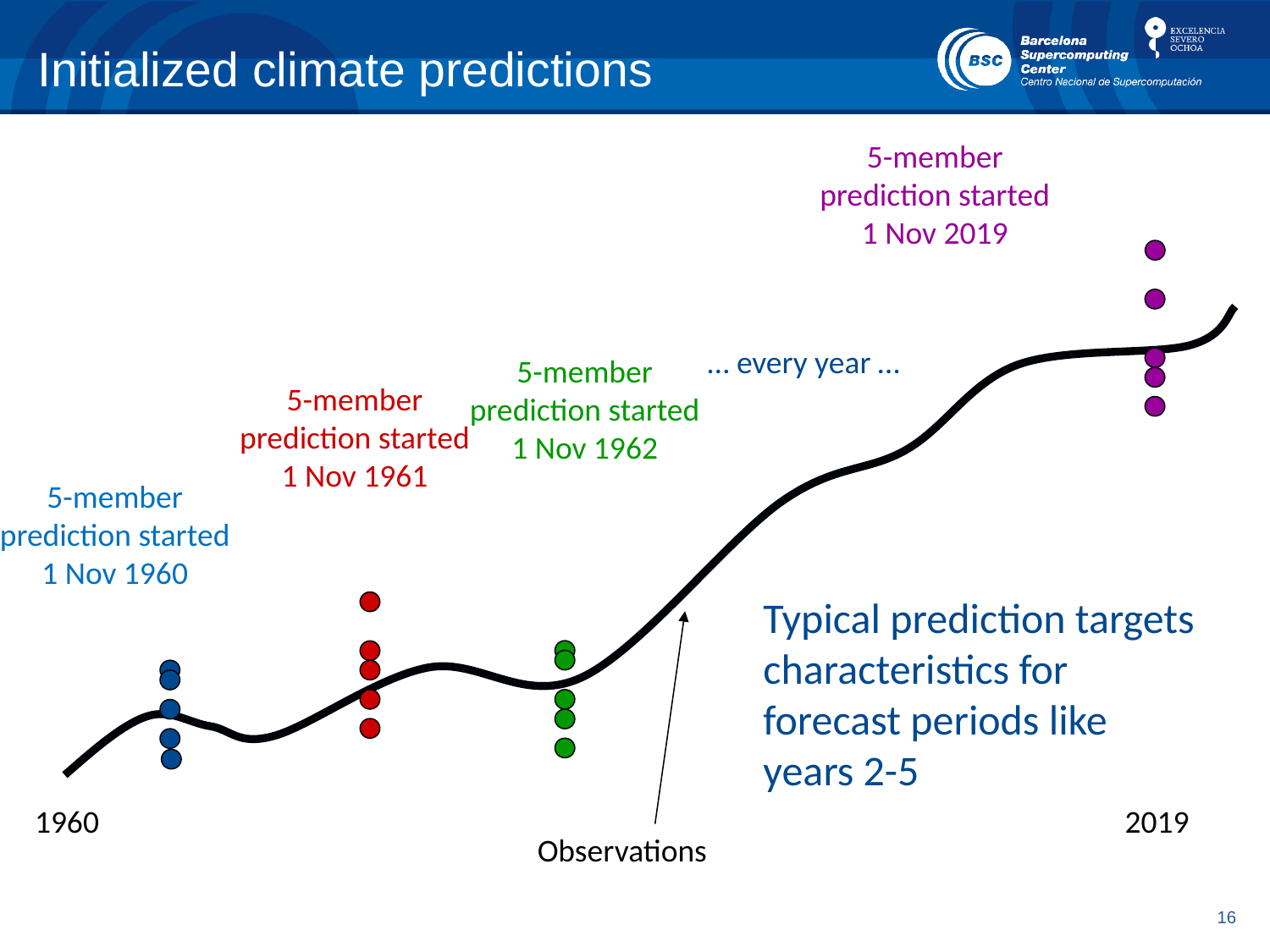

Initialized climate predictions
5-member prediction started 1 Nov 2019

… every year …
5-member prediction started 1 Nov 1962

5-member prediction started 1 Nov 1961

5-member prediction started 1 Nov 1960
Typical prediction targets characteristics for forecast periods like years 2-5

 1960
 2019
Observations